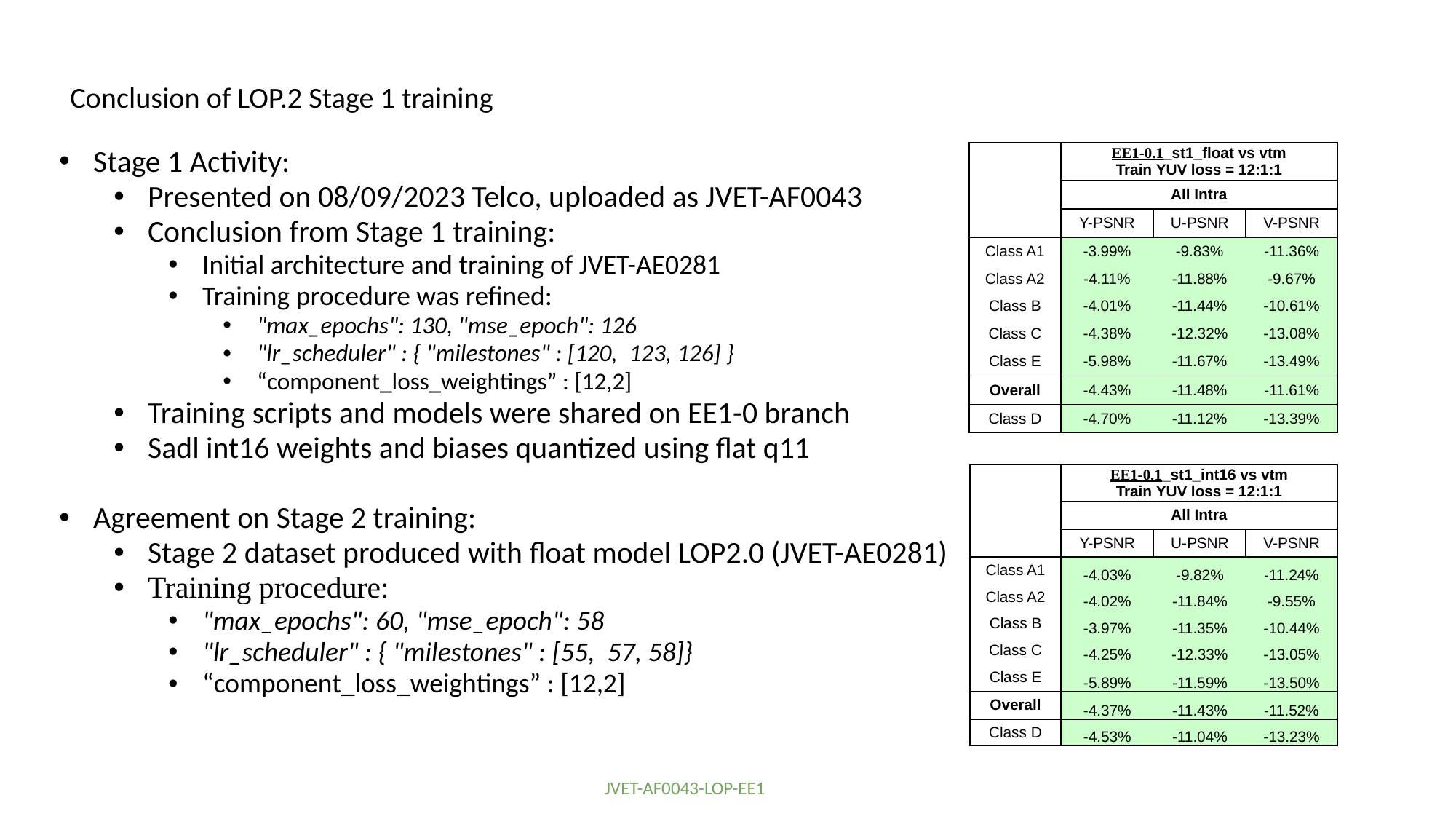

# Conclusion of LOP.2 Stage 1 training
|  | EE1-0.1\_st1\_float vs vtm Train YUV loss = 12:1:1 |  |  |
| --- | --- | --- | --- |
|  | All Intra |  |  |
|  | Y-PSNR | U-PSNR | V-PSNR |
| Class A1 | -3.99% | -9.83% | -11.36% |
| Class A2 | -4.11% | -11.88% | -9.67% |
| Class B | -4.01% | -11.44% | -10.61% |
| Class C | -4.38% | -12.32% | -13.08% |
| Class E | -5.98% | -11.67% | -13.49% |
| Overall | -4.43% | -11.48% | -11.61% |
| Class D | -4.70% | -11.12% | -13.39% |
Stage 1 Activity:
Presented on 08/09/2023 Telco, uploaded as JVET-AF0043
Conclusion from Stage 1 training:
Initial architecture and training of JVET-AE0281
Training procedure was refined:
"max_epochs": 130, "mse_epoch": 126
"lr_scheduler" : { "milestones" : [120,  123, 126] }
“component_loss_weightings” : [12,2]
Training scripts and models were shared on EE1-0 branch
Sadl int16 weights and biases quantized using flat q11

Agreement on Stage 2 training:
Stage 2 dataset produced with float model LOP2.0 (JVET-AE0281)
Training procedure:
"max_epochs": 60, "mse_epoch": 58
"lr_scheduler" : { "milestones" : [55,  57, 58]}
“component_loss_weightings” : [12,2]
|  | EE1-0.1\_st1\_int16 vs vtm Train YUV loss = 12:1:1 |  |  |
| --- | --- | --- | --- |
|  | All Intra |  |  |
|  | Y-PSNR | U-PSNR | V-PSNR |
| Class A1 | -4.03% | -9.82% | -11.24% |
| Class A2 | -4.02% | -11.84% | -9.55% |
| Class B | -3.97% | -11.35% | -10.44% |
| Class C | -4.25% | -12.33% | -13.05% |
| Class E | -5.89% | -11.59% | -13.50% |
| Overall | -4.37% | -11.43% | -11.52% |
| Class D | -4.53% | -11.04% | -13.23% |
JVET-AF0043-LOP-EE1